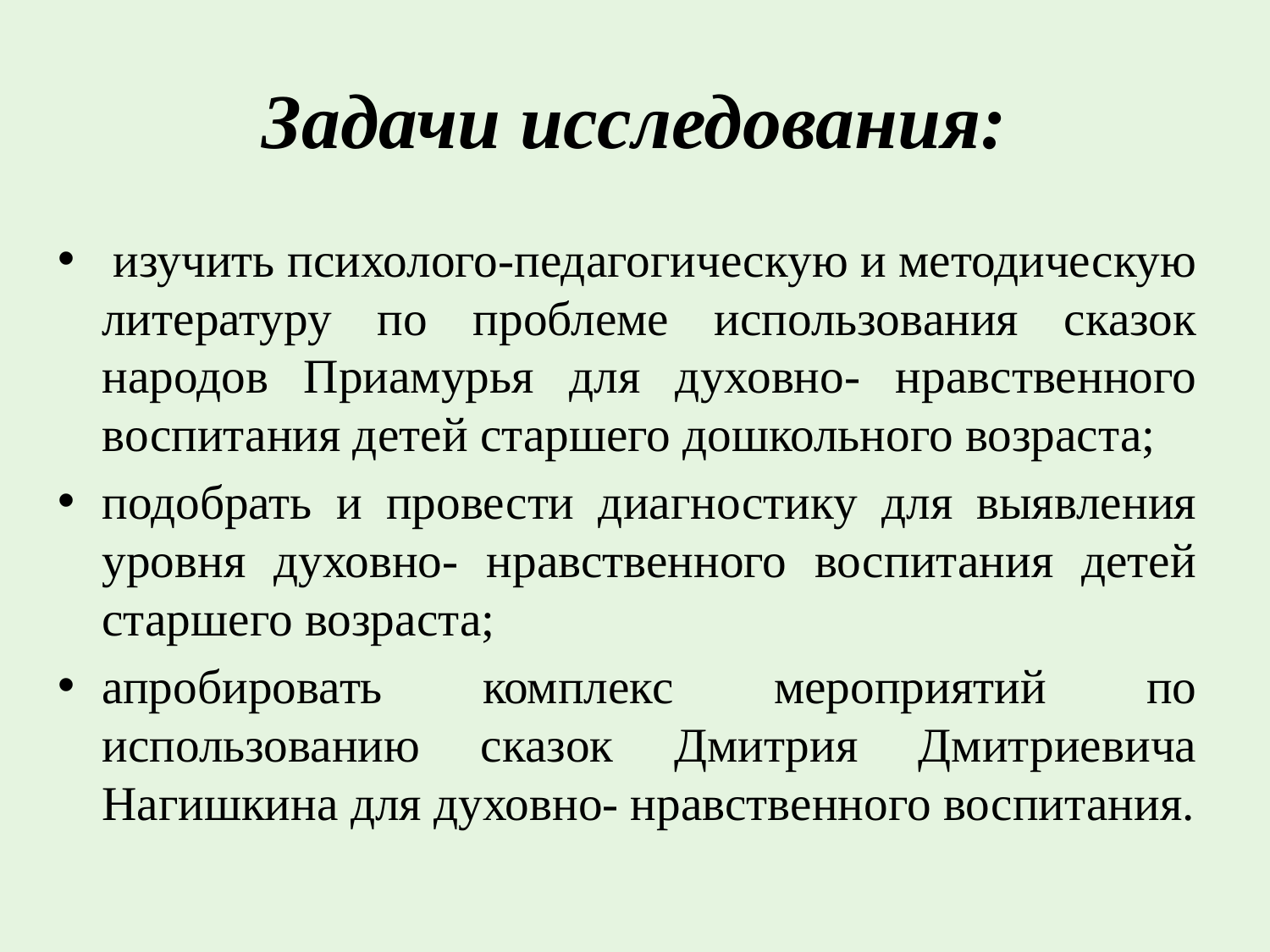

# Задачи исследования:
 изучить психолого-педагогическую и методическую литературу по проблеме использования сказок народов Приамурья для духовно- нравственного воспитания детей старшего дошкольного возраста;
подобрать и провести диагностику для выявления уровня духовно- нравственного воспитания детей старшего возраста;
апробировать комплекс мероприятий по использованию сказок Дмитрия Дмитриевича Нагишкина для духовно- нравственного воспитания.